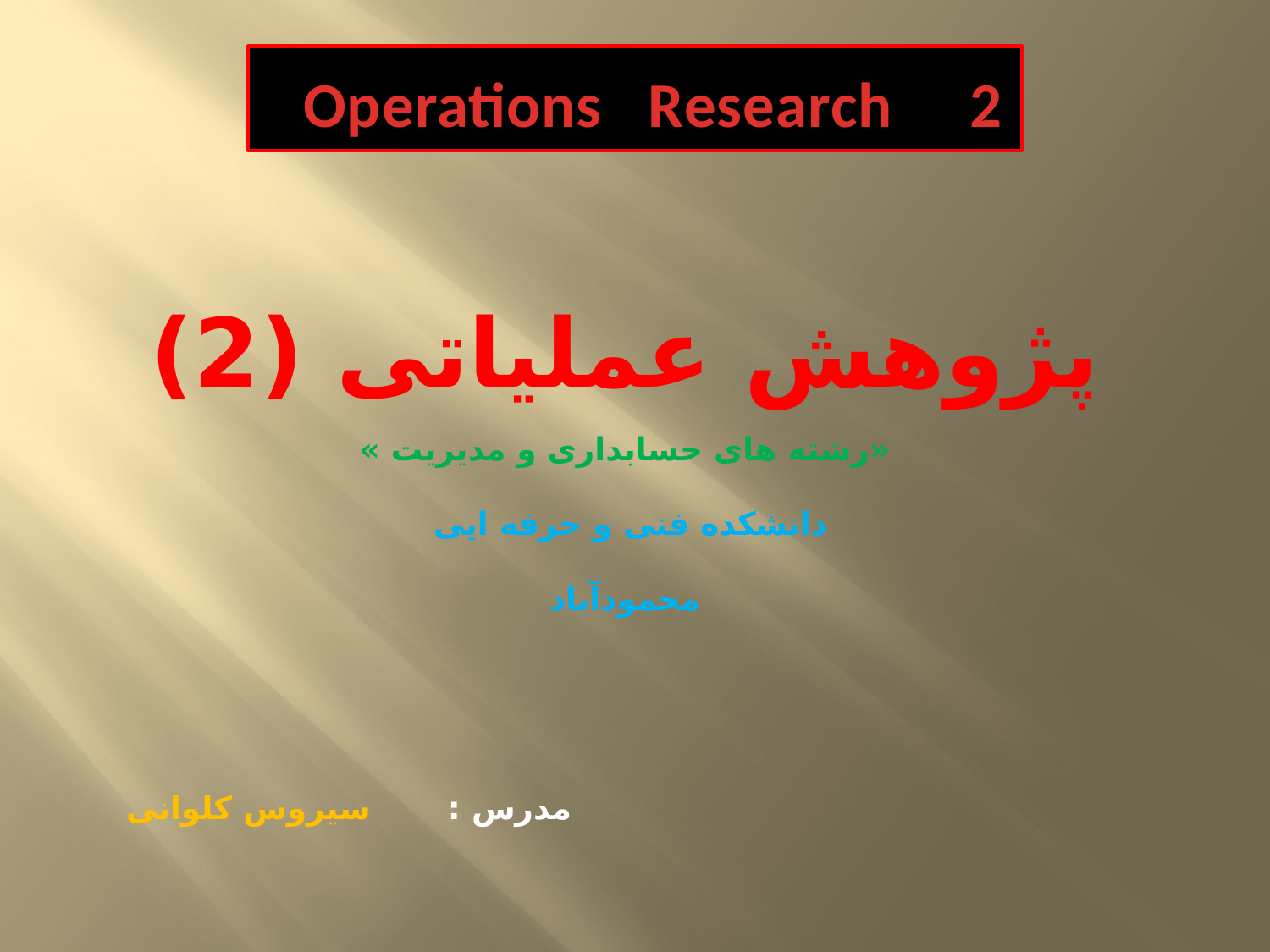

Operations   Research     2

پژوهش عملیاتی (2)
«رشته های حسابداری و مدیریت »
دانشکده فنی و حرفه ایی
محمودآباد
مدرس :       سیروس کلوانی